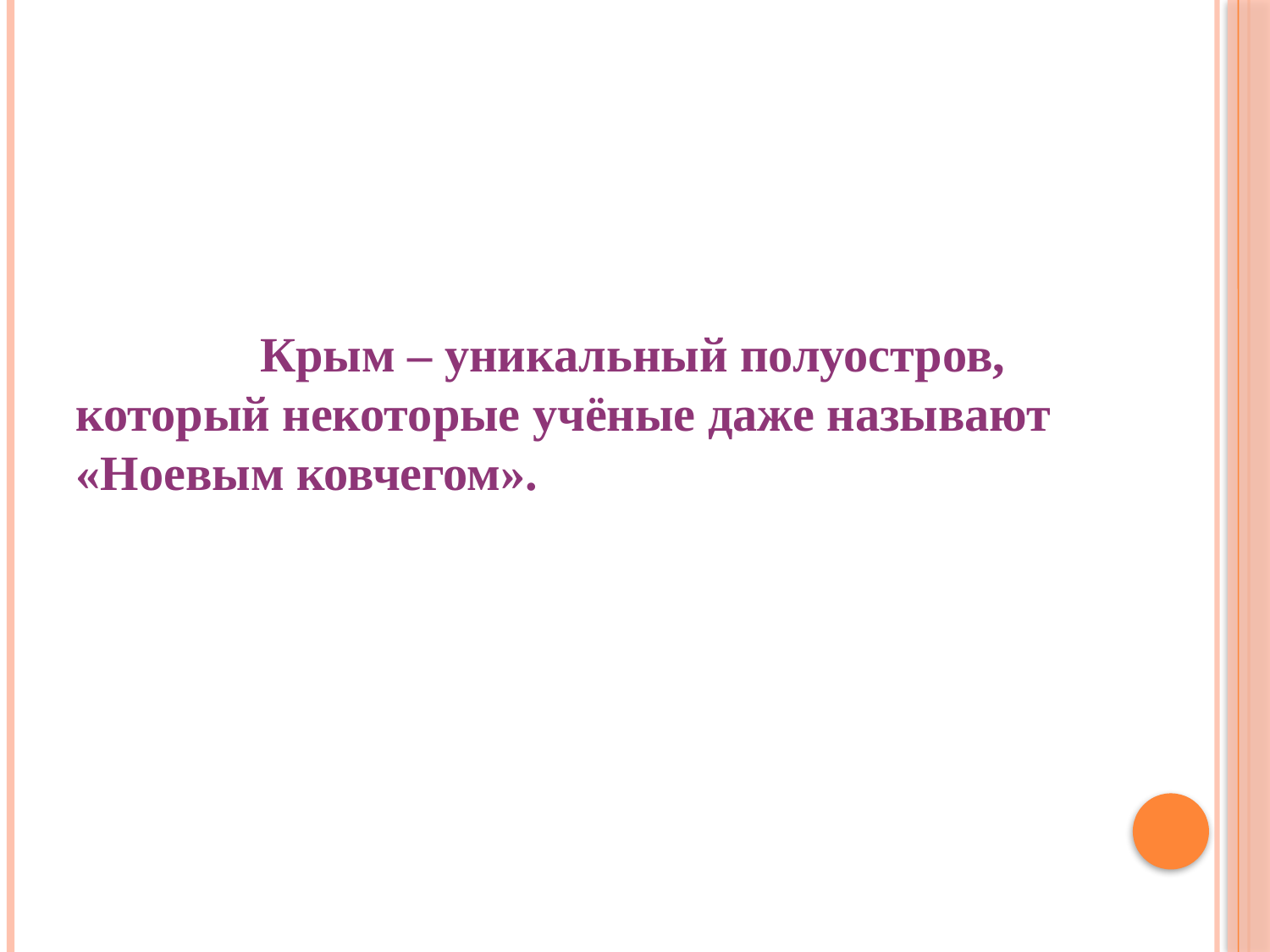

Крым – уникальный полуостров, который некоторые учёные даже называют «Ноевым ковчегом».